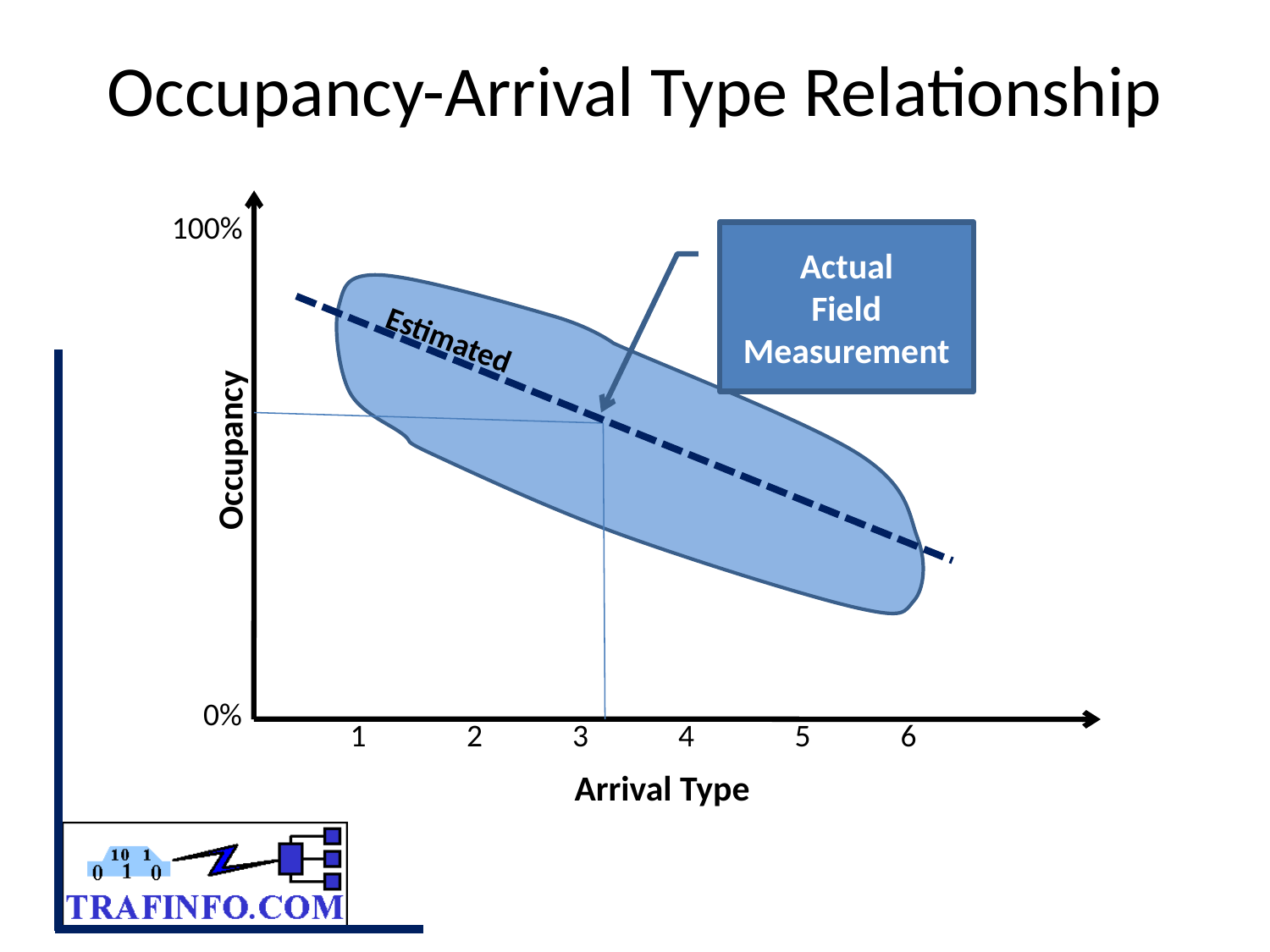

# Occupancy-Arrival Type Relationship
100%
Actual
Field
Measurement

Estimated
Occupancy
0%
1
2
3
4
5
6
Arrival Type